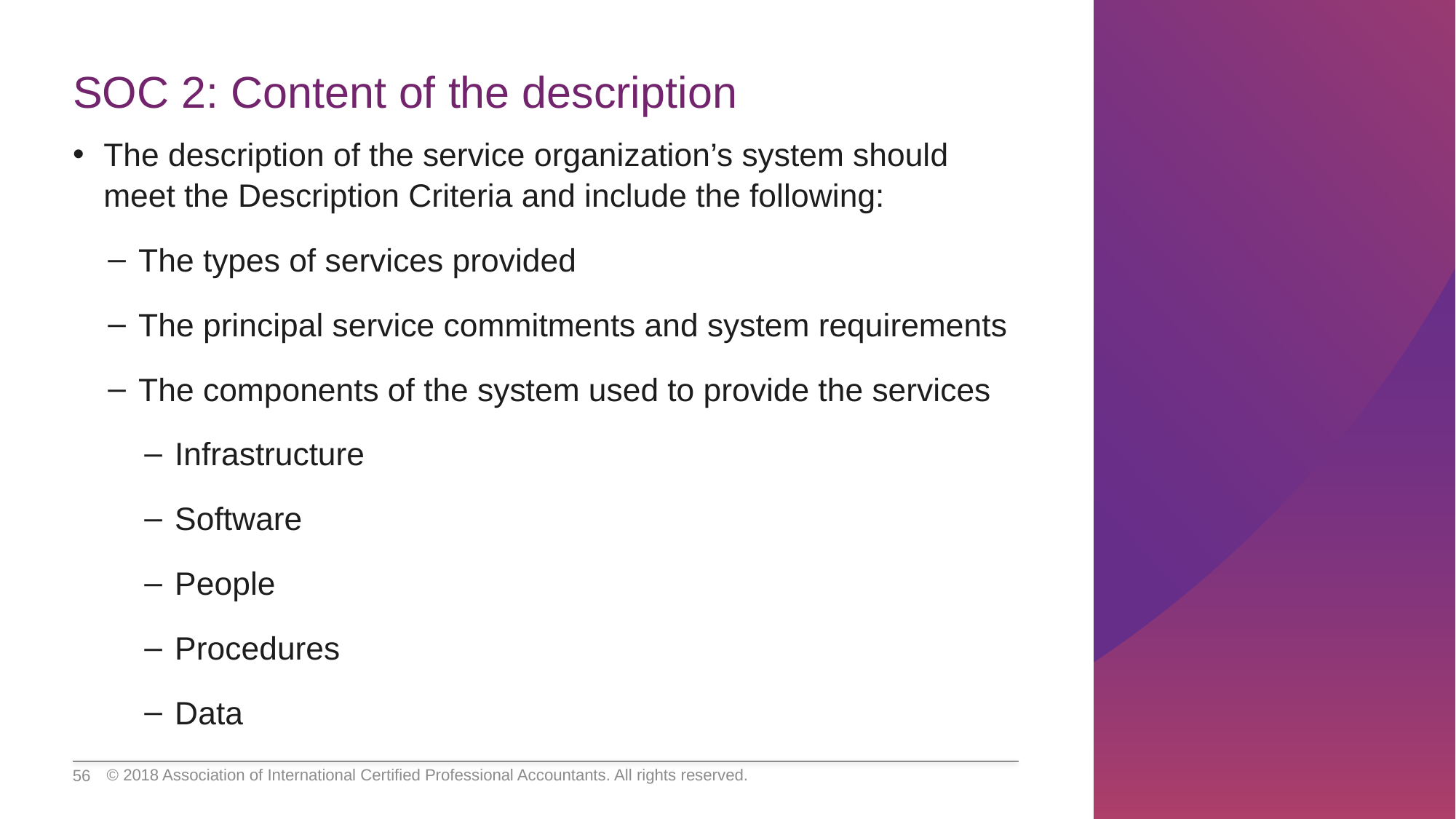

# SOC 2: Content of the description
The description of the service organization’s system should meet the Description Criteria and include the following:
The types of services provided
The principal service commitments and system requirements
The components of the system used to provide the services
Infrastructure
Software
People
Procedures
Data

© 2018 Association of International Certified Professional Accountants. All rights reserved.
56